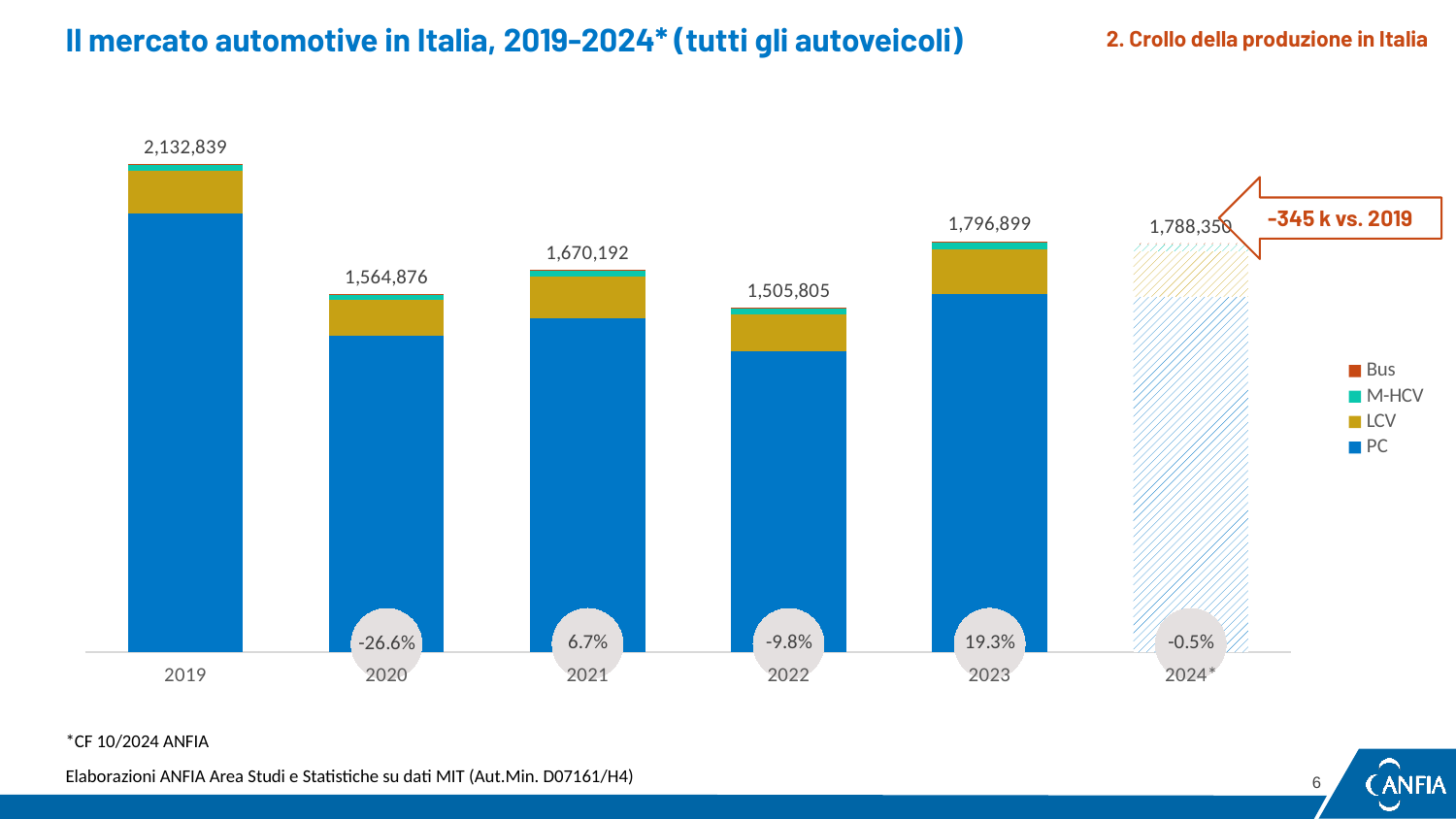

Il mercato automotive in Italia, 2019-2024* (tutti gli autoveicoli)
2. Crollo della produzione in Italia

### Chart

| Category | PC | LCV | M-HCV | Bus | Tot | Var% |
|---|---|---|---|---|---|---|
| 2019 | 1917122.0 | 187900.0 | 23606.0 | 4211.0 | 2132839.0 | None |
| 2020 | 1381846.0 | 159609.0 | 20276.0 | 3145.0 | 1564876.0 | -0.2662943616466128 |
| 2021 | 1458313.0 | 183647.0 | 24763.0 | 3469.0 | 1670192.0 | 0.0672999010784241 |
| 2022 | 1316926.0 | 159980.0 | 25624.0 | 3275.0 | 1505805.0 | -0.09842401352658858 |
| 2023 | 1567156.0 | 195649.0 | 28889.0 | 5205.0 | 1796899.0 | 0.19331453939919174 |
| 2024* | 1554000.0 | 199000.0 | 29500.0 | 5850.0 | 1788350.0 | -0.004757640802293239 |
-345 k vs. 2019
*CF 10/2024 ANFIA
Elaborazioni ANFIA Area Studi e Statistiche su dati MIT (Aut.Min. D07161/H4)